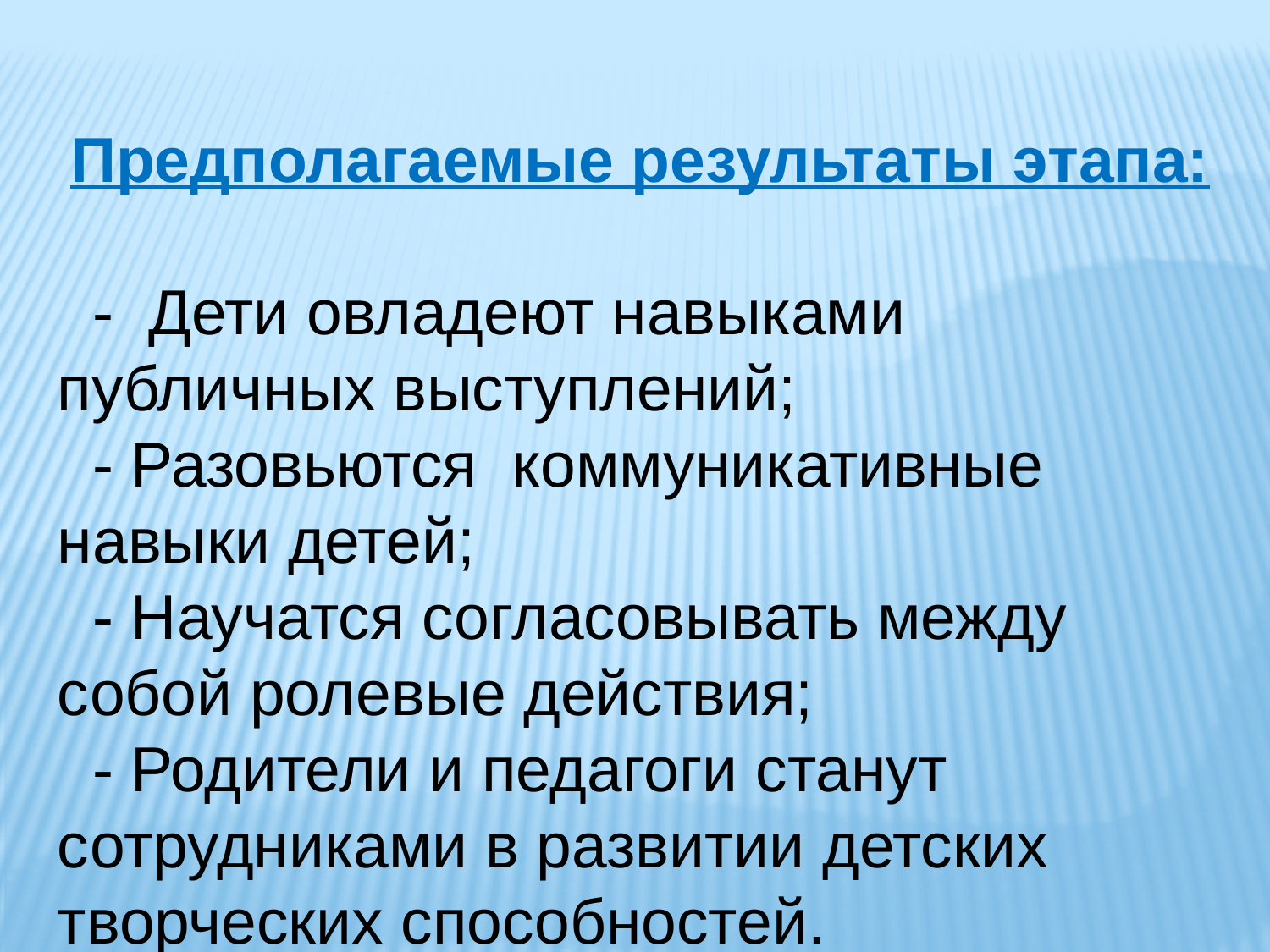

Предполагаемые результаты этапа:

  -  Дети овладеют навыками публичных выступлений;
  - Разовьются  коммуникативные навыки детей;
  - Научатся согласовывать между собой ролевые действия;
  - Родители и педагоги станут сотрудниками в развитии детских творческих способностей.